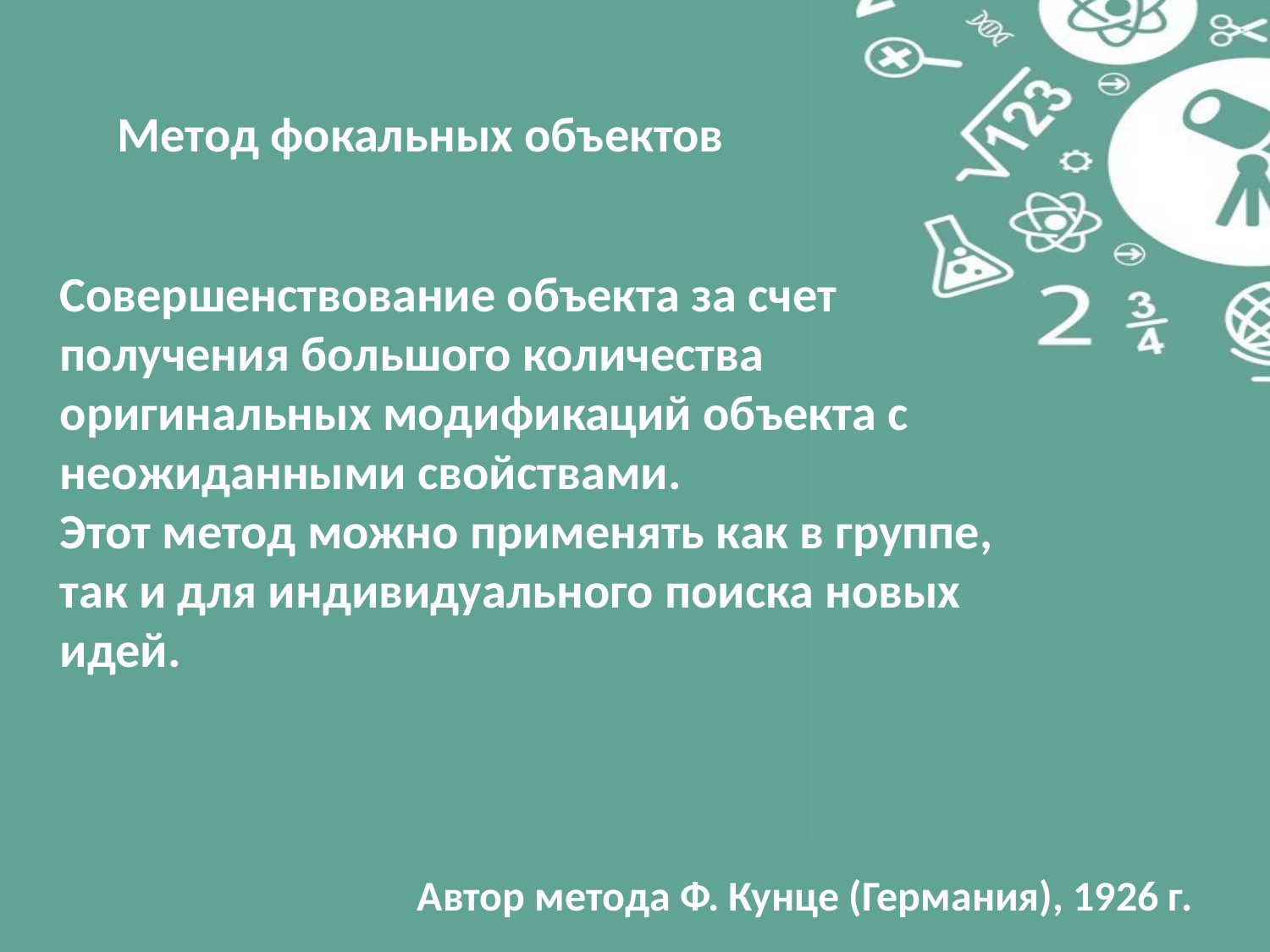

Метод фокальных объектов
Совершенствование объекта за счет получения большого количества оригинальных модификаций объекта с неожиданными свойствами.
Этот метод можно применять как в группе, так и для индивидуального поиска новых идей.
Автор метода Ф. Кунце (Германия), 1926 г.